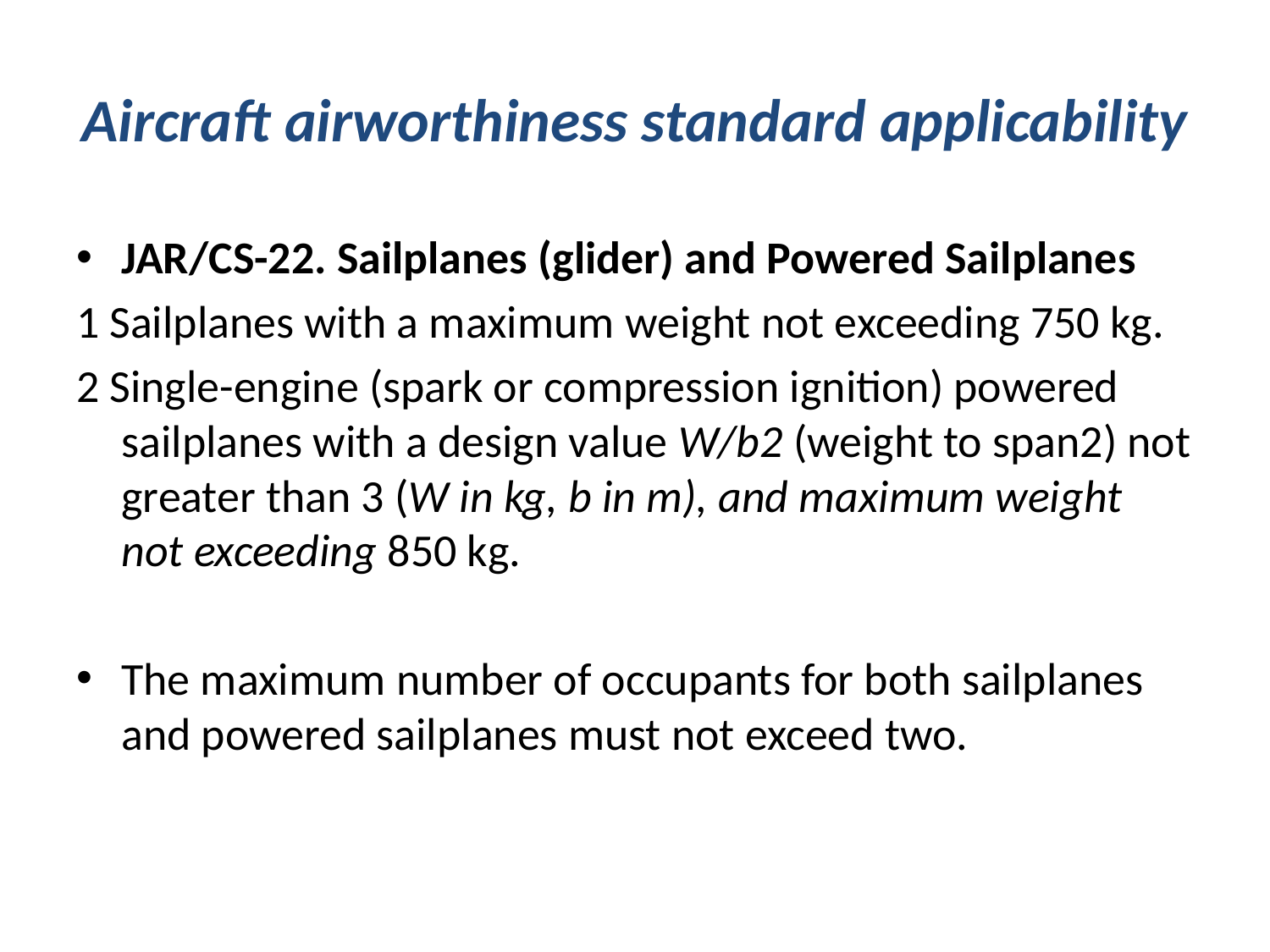

# Aircraft airworthiness standard applicability
JAR/CS-22. Sailplanes (glider) and Powered Sailplanes
1 Sailplanes with a maximum weight not exceeding 750 kg.
2 Single-engine (spark or compression ignition) powered sailplanes with a design value W/b2 (weight to span2) not greater than 3 (W in kg, b in m), and maximum weight not exceeding 850 kg.

The maximum number of occupants for both sailplanes and powered sailplanes must not exceed two.